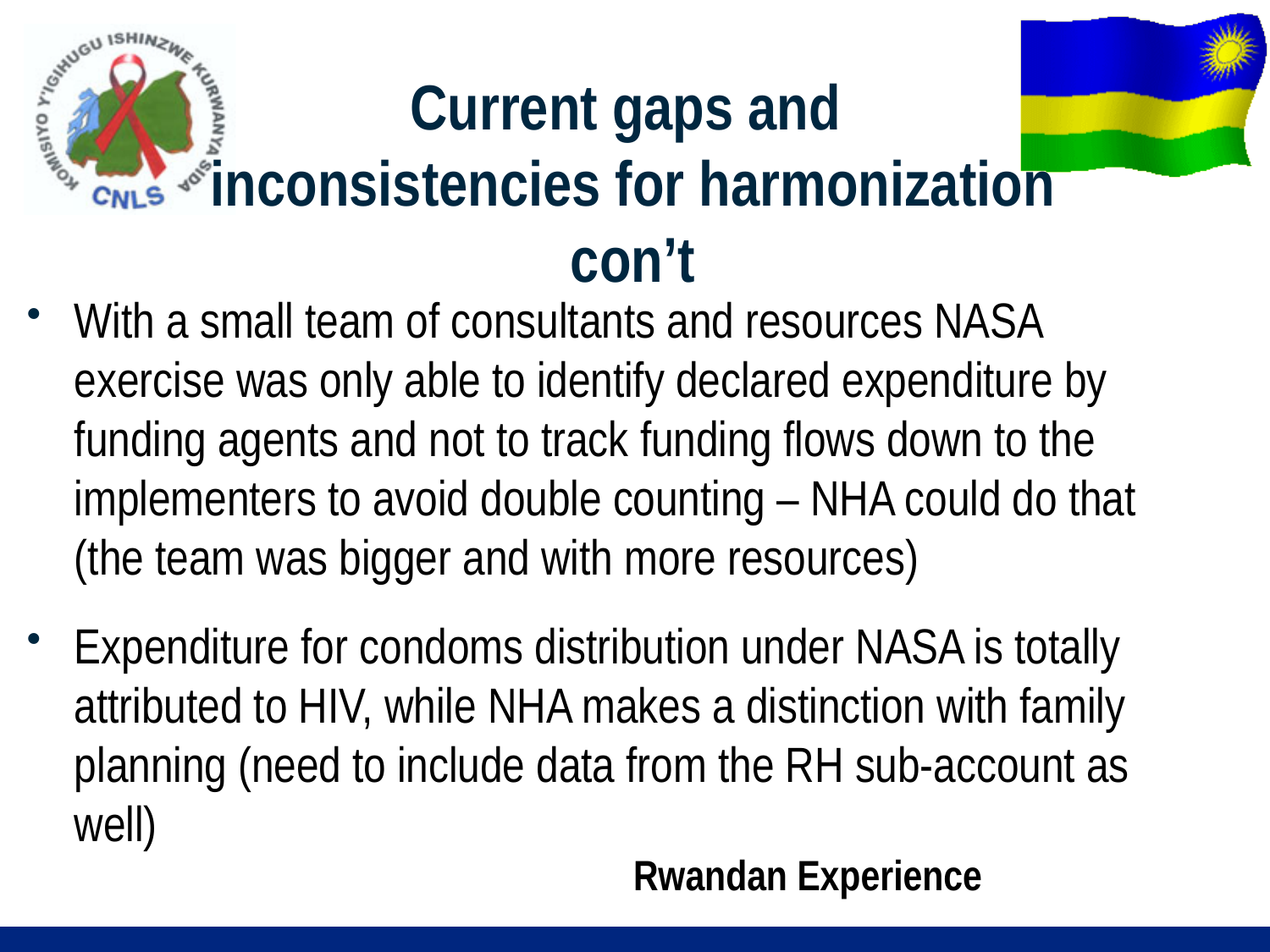

# Current gaps and inconsistencies for harmonization con’t
With a small team of consultants and resources NASA exercise was only able to identify declared expenditure by funding agents and not to track funding flows down to the implementers to avoid double counting – NHA could do that (the team was bigger and with more resources)

Expenditure for condoms distribution under NASA is totally attributed to HIV, while NHA makes a distinction with family planning (need to include data from the RH sub-account as well)

Rwandan Experience